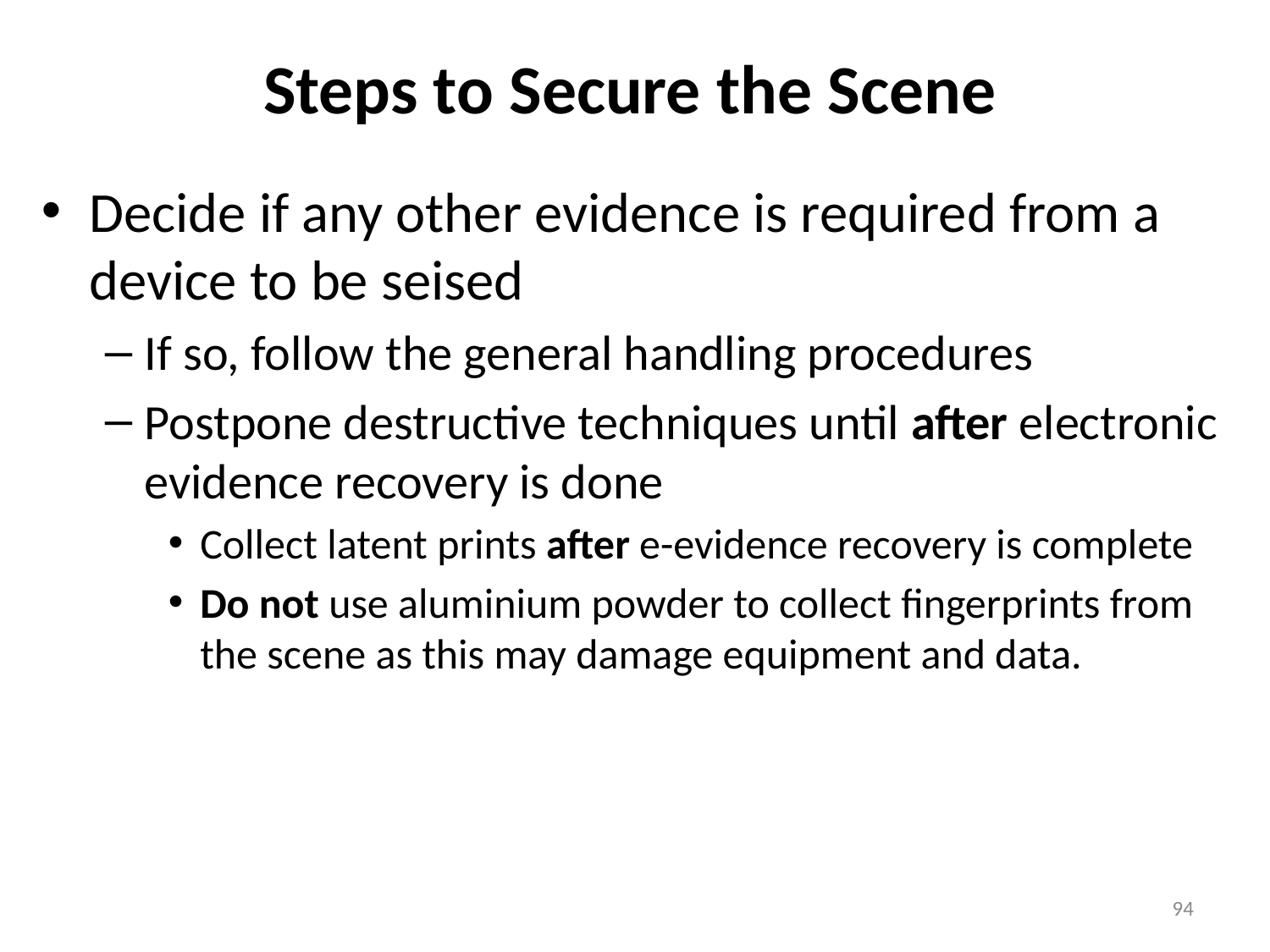

# Steps to Secure the Scene
Decide if any other evidence is required from a device to be seised
If so, follow the general handling procedures
Postpone destructive techniques until after electronic evidence recovery is done
Collect latent prints after e-evidence recovery is complete
Do not use aluminium powder to collect fingerprints from the scene as this may damage equipment and data.
94